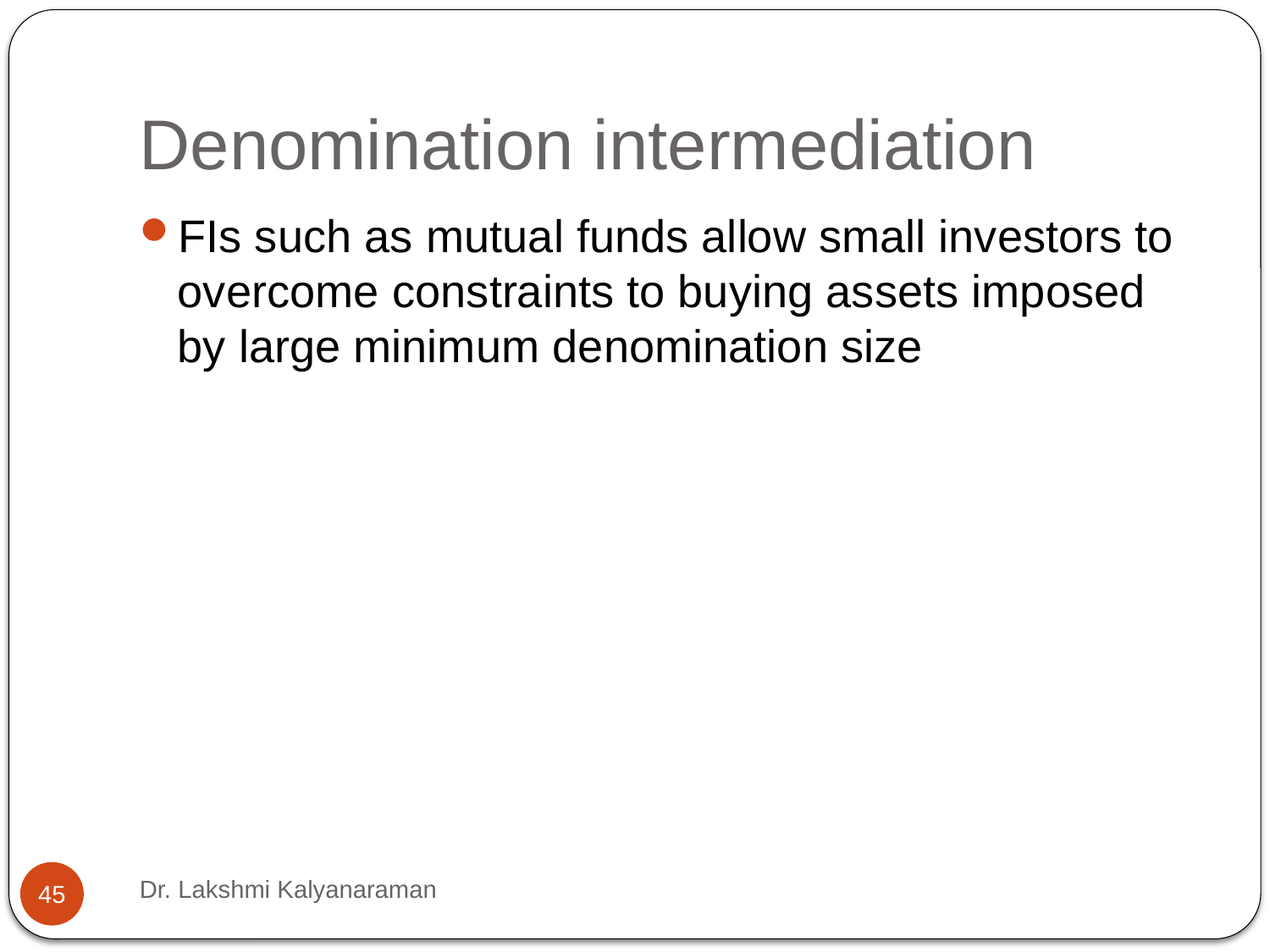

# Denomination intermediation
FIs such as mutual funds allow small investors to overcome constraints to buying assets imposed by large minimum denomination size
Dr. Lakshmi Kalyanaraman
45